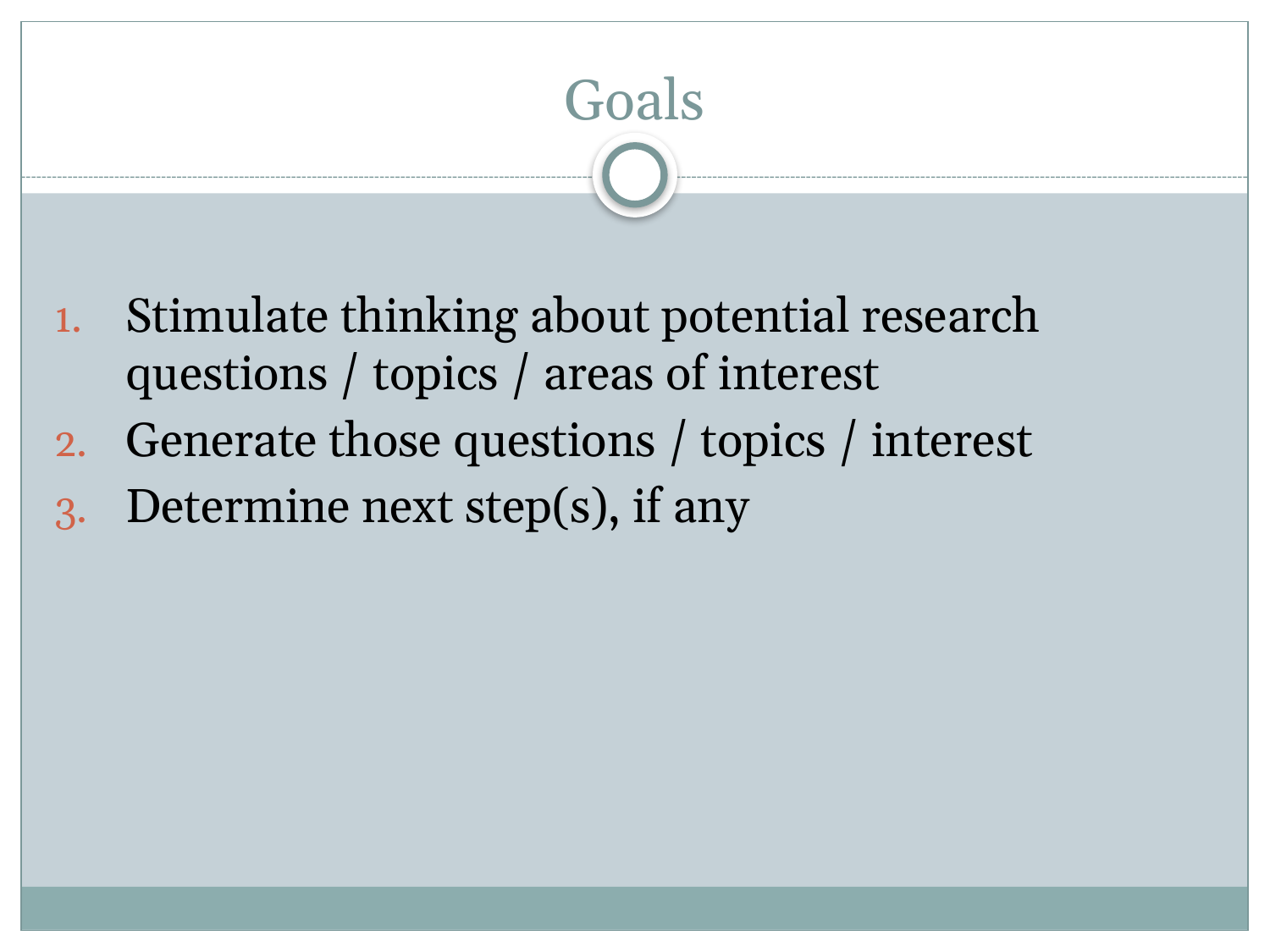

# Goals

Stimulate thinking about potential research questions / topics / areas of interest
Generate those questions / topics / interest
Determine next step(s), if any